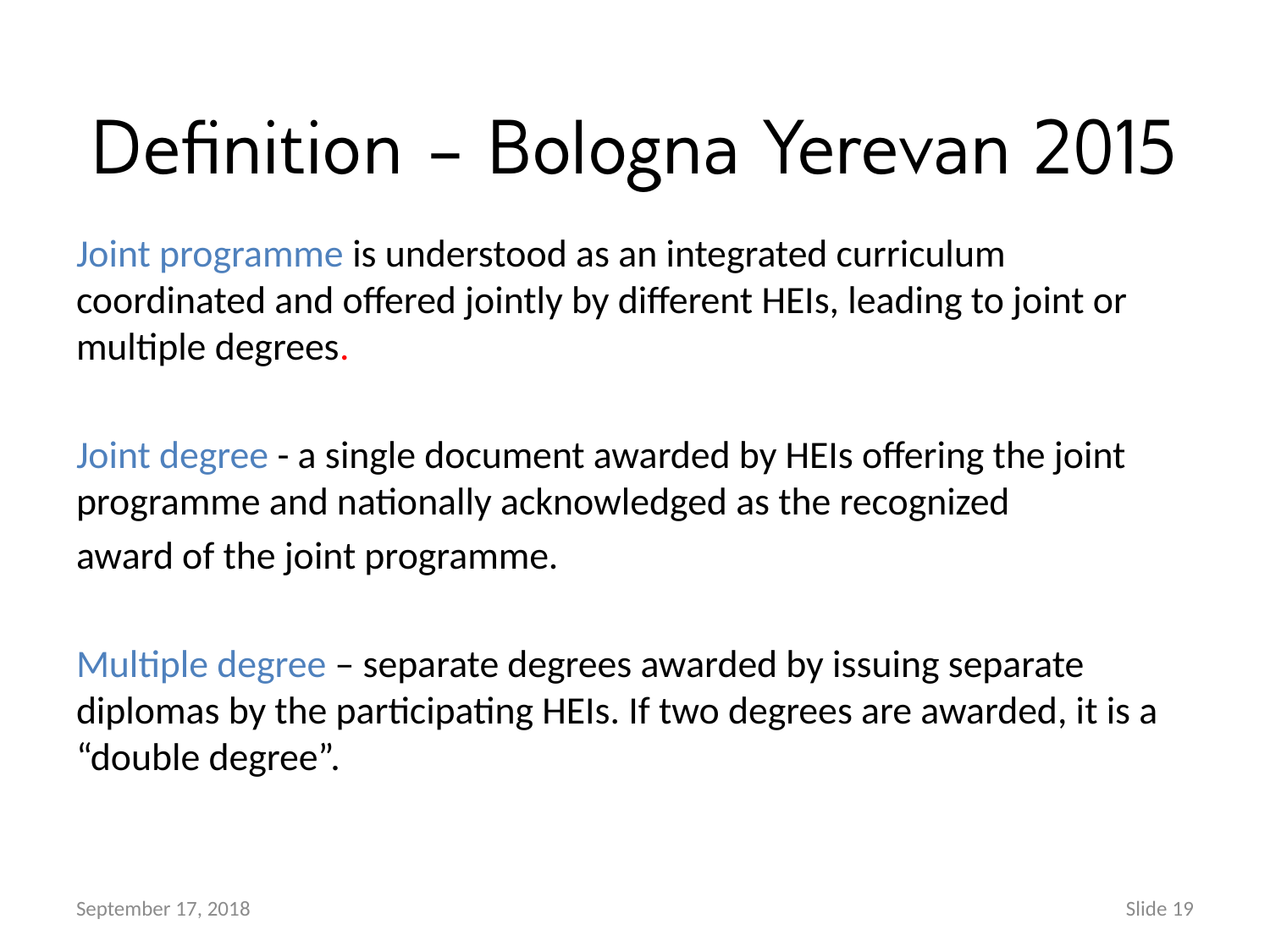

# Definition – Bologna Yerevan 2015
Joint programme is understood as an integrated curriculum coordinated and offered jointly by different HEIs, leading to joint or multiple degrees.

Joint degree - a single document awarded by HEIs offering the joint programme and nationally acknowledged as the recognized
award of the joint programme.

Multiple degree – separate degrees awarded by issuing separate diplomas by the participating HEIs. If two degrees are awarded, it is a “double degree”.
September 17, 2018
Slide 19